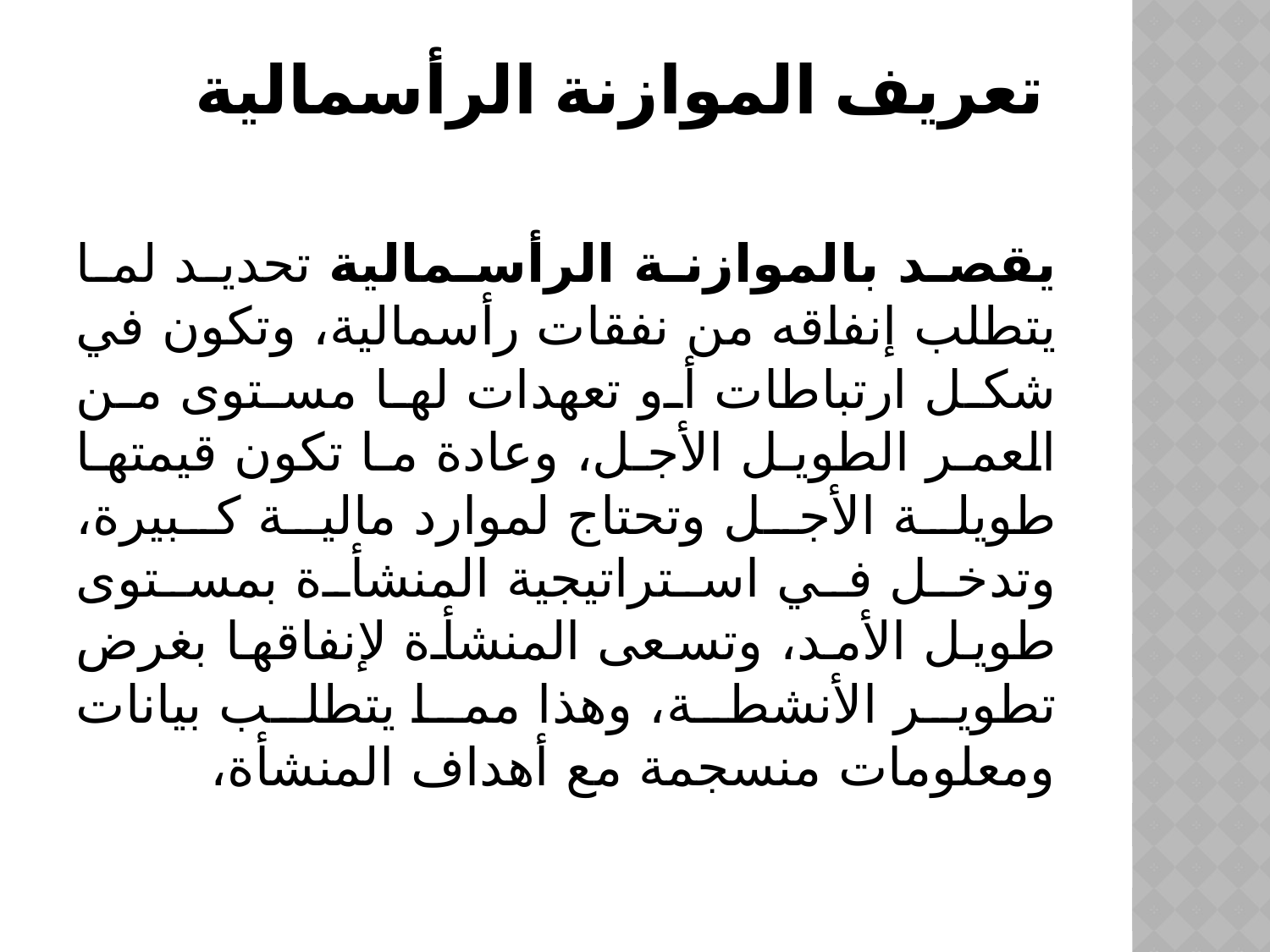

# تعريف الموازنة الرأسمالية
يقصد بالموازنة الرأسمالية تحديد لما يتطلب إنفاقه من نفقات رأسمالية، وتكون في شكل ارتباطات أو تعهدات لها مستوى من العمر الطويل الأجل، وعادة ما تكون قيمتها طويلة الأجل وتحتاج لموارد مالية كبيرة، وتدخل في استراتيجية المنشأة بمستوى طويل الأمد، وتسعى المنشأة لإنفاقها بغرض تطوير الأنشطة، وهذا مما يتطلب بيانات ومعلومات منسجمة مع أهداف المنشأة،